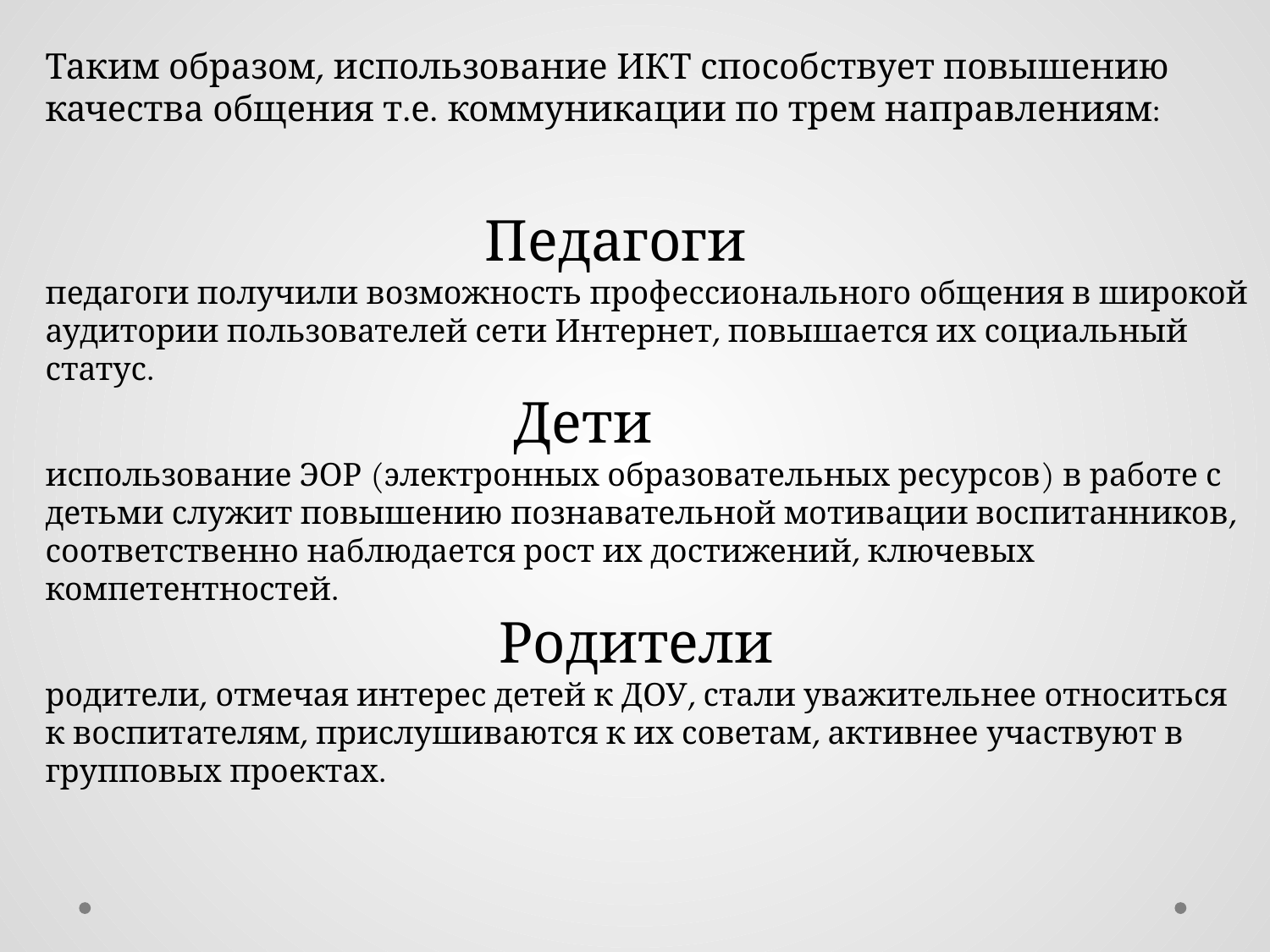

Таким образом, использование ИКТ способствует повышению качества общения т.е. коммуникации по трем направлениям:

                               Педагоги
педагоги получили возможность профессионального общения в широкой аудитории пользователей сети Интернет, повышается их социальный статус.
                                 Дети
использование ЭОР (электронных образовательных ресурсов) в работе с детьми служит повышению познавательной мотивации воспитанников, соответственно наблюдается рост их достижений, ключевых компетентностей.
                                Родители
родители, отмечая интерес детей к ДОУ, стали уважительнее относиться к воспитателям, прислушиваются к их советам, активнее участвуют в групповых проектах.